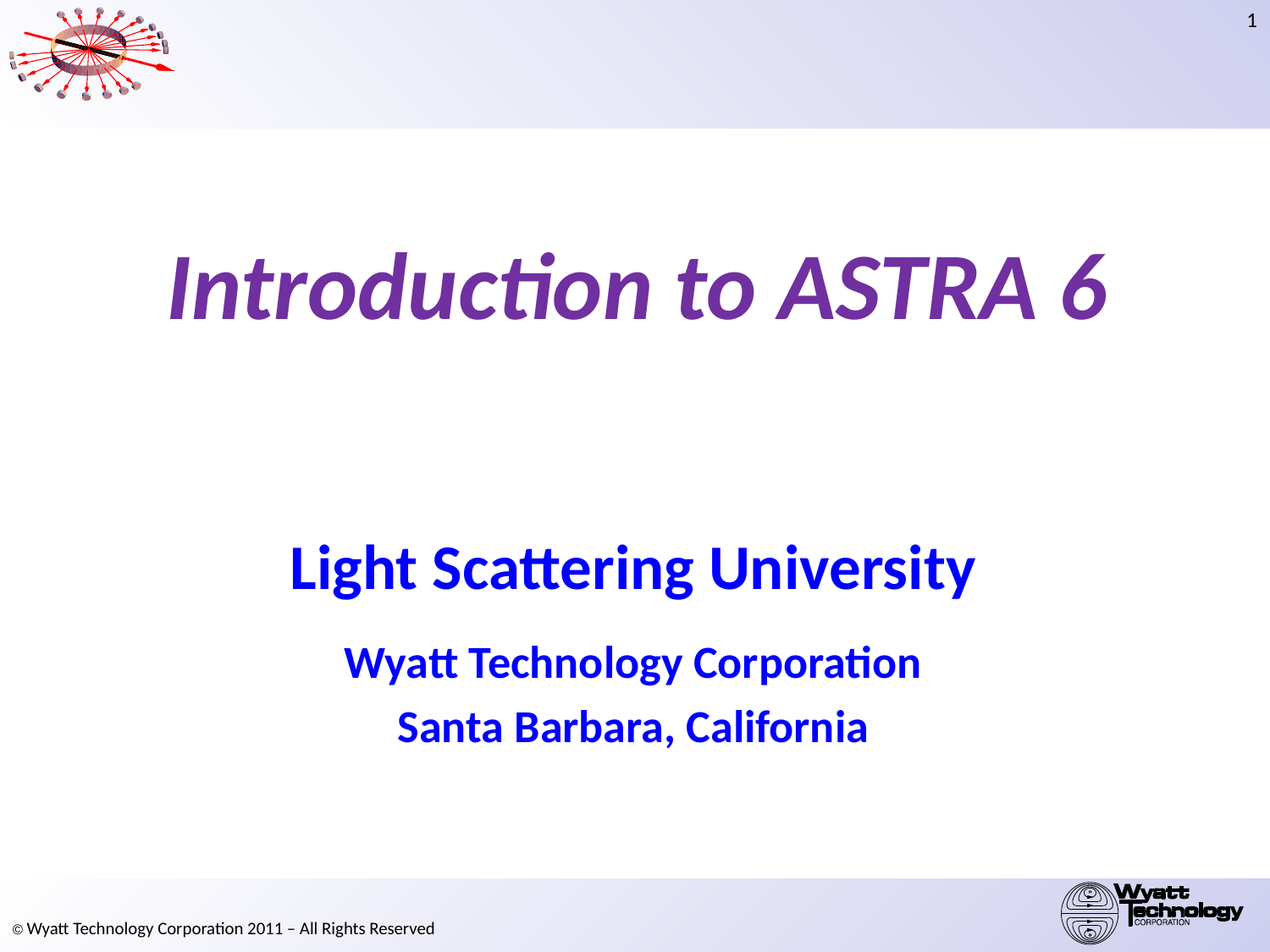

Introduction to ASTRA 6
Light Scattering University
Wyatt Technology Corporation
Santa Barbara, California